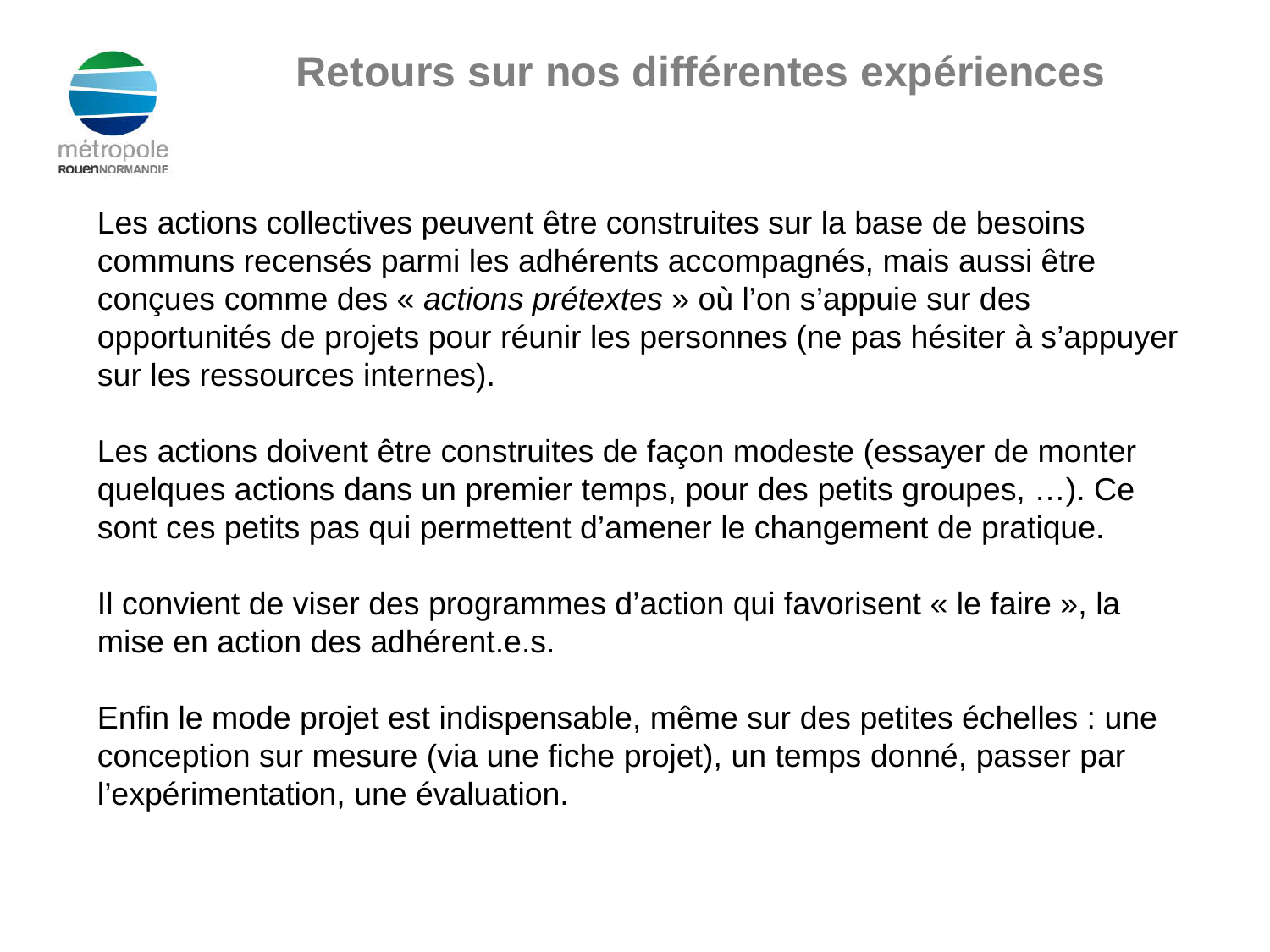

# Retours sur nos différentes expériences
Les actions collectives peuvent être construites sur la base de besoins communs recensés parmi les adhérents accompagnés, mais aussi être conçues comme des « actions prétextes » où l’on s’appuie sur des opportunités de projets pour réunir les personnes (ne pas hésiter à s’appuyer sur les ressources internes).

Les actions doivent être construites de façon modeste (essayer de monter quelques actions dans un premier temps, pour des petits groupes, …). Ce sont ces petits pas qui permettent d’amener le changement de pratique.

Il convient de viser des programmes d’action qui favorisent « le faire », la mise en action des adhérent.e.s.

Enfin le mode projet est indispensable, même sur des petites échelles : une conception sur mesure (via une fiche projet), un temps donné, passer par l’expérimentation, une évaluation.